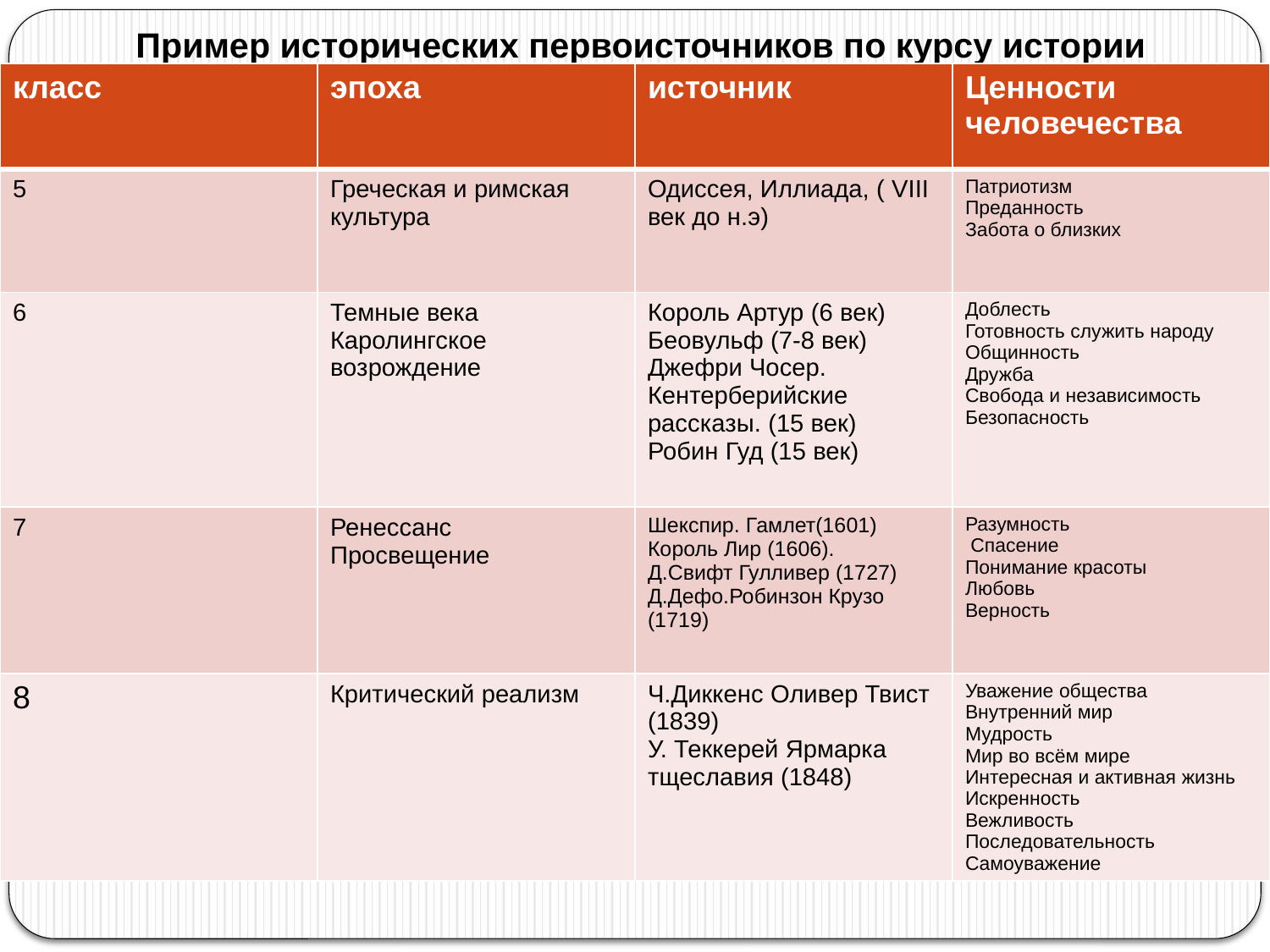

# Пример исторических первоисточников по курсу истории
| класс | эпоха | источник | Ценности человечества |
| --- | --- | --- | --- |
| 5 | Греческая и римская культура | Одиссея, Иллиада, ( VIII век до н.э) | Патриотизм Преданность Забота о близких |
| 6 | Темные века Каролингское возрождение | Король Артур (6 век) Беовульф (7-8 век) Джефри Чосер. Кентерберийские рассказы. (15 век) Робин Гуд (15 век) | Доблесть Готовность служить народу Общинность Дружба Свобода и независимость Безопасность |
| 7 | Ренессанс Просвещение | Шекспир. Гамлет(1601) Король Лир (1606). Д.Свифт Гулливер (1727) Д.Дефо.Робинзон Крузо (1719) | Разумность Спасение Понимание красоты Любовь Верность |
| 8 | Критический реализм | Ч.Диккенс Оливер Твист (1839) У. Теккерей Ярмарка тщеславия (1848) | Уважение общества Внутренний мир  Мудрость Мир во всём мире  Интересная и активная жизнь Искренность Вежливость Последовательность Самоуважение |